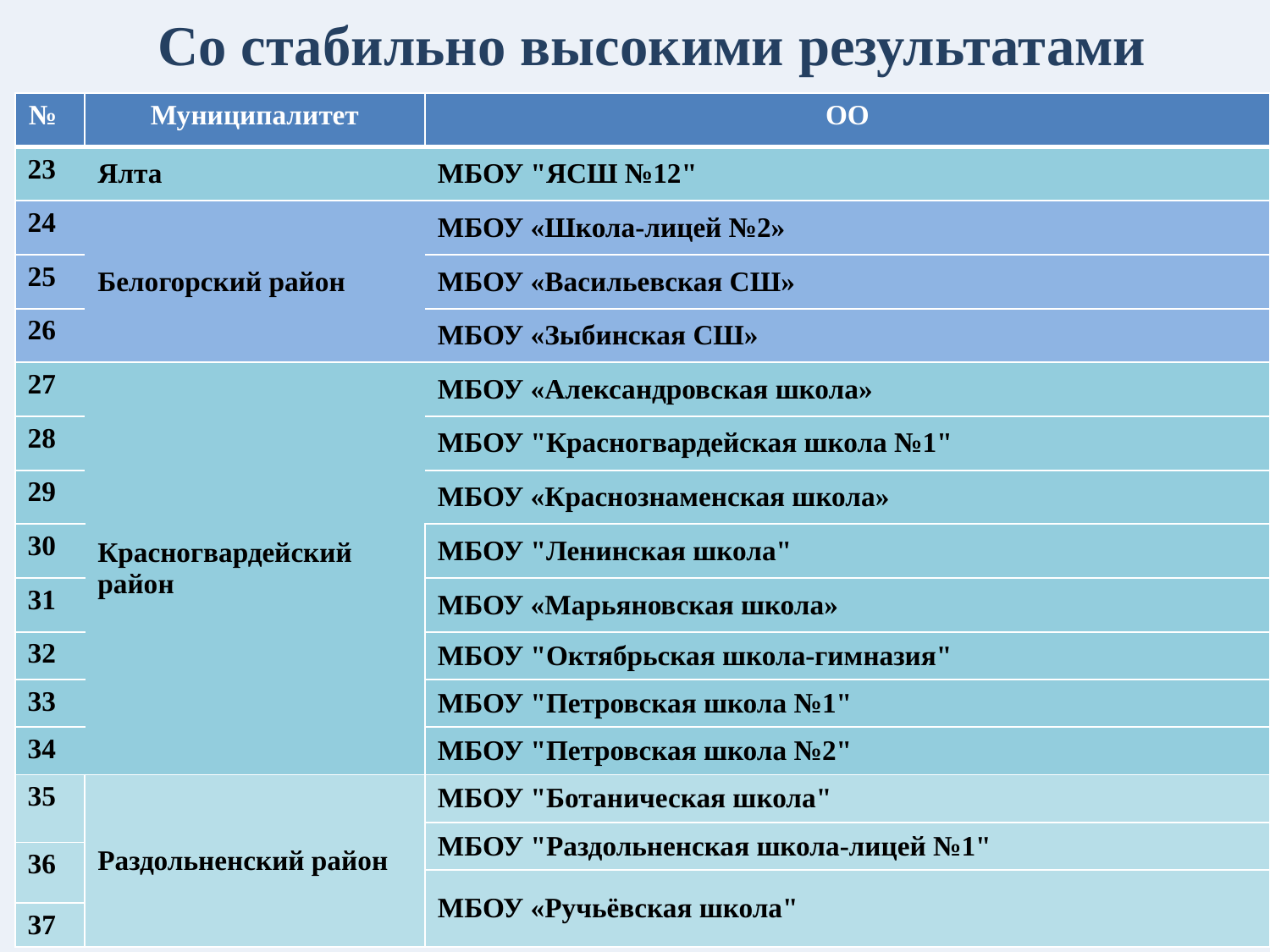

# Со стабильно высокими результатами
| № | Муниципалитет | ОО |
| --- | --- | --- |
| 23 | Ялта | МБОУ "ЯСШ №12" |
| 24 | Белогорский район | МБОУ «Школа-лицей №2» |
| 25 |  | МБОУ «Васильевская СШ» |
| 26 |  | МБОУ «Зыбинская СШ» |
| 27 | Красногвардейский район | МБОУ «Александровская школа» |
| 28 |  | МБОУ "Красногвардейская школа №1" |
| 29 |  | МБОУ «Краснознаменская школа» |
| 30 |  | МБОУ "Ленинская школа" |
| 31 |  | МБОУ «Марьяновская школа» |
| 32 |  | МБОУ "Октябрьская школа-гимназия" |
| 33 |  | МБОУ "Петровская школа №1" |
| 34 |  | МБОУ "Петровская школа №2" |
| 35 | Раздольненский район | МБОУ "Ботаническая школа" |
|  |  | МБОУ "Раздольненская школа-лицей №1" |
| 36 |  |  |
|  |  | МБОУ «Ручьёвская школа" |
| 37 |  |  |